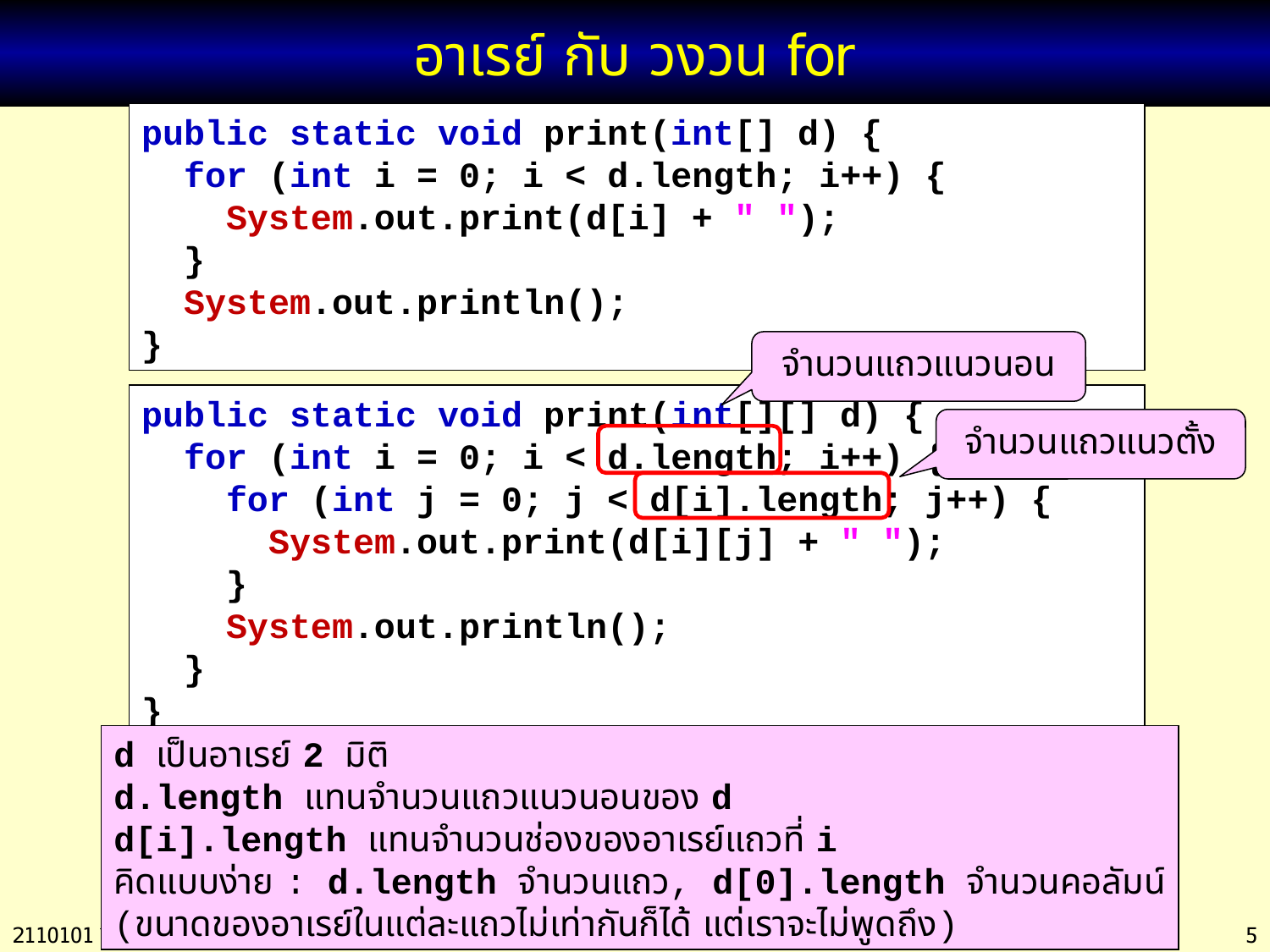

# อาเรย์ กับ วงวน for
public static void print(int[] d) {
  for (int i = 0; i < d.length; i++) {
    System.out.print(d[i] + " ");
  }
  System.out.println();
}
จำนวนแถวแนวนอน

public static void print(int[][] d) {
  for (int i = 0; i < d.length; i++) {
    for (int j = 0; j < d[i].length; j++) {
      System.out.print(d[i][j] + " ");
    }
    System.out.println();
  }
}
จำนวนแถวแนวตั้ง

d เป็นอาเรย์ 2 มิติ
d.length แทนจำนวนแถวแนวนอนของ d
d[i].length แทนจำนวนช่องของอาเรย์แถวที่ i
คิดแบบง่าย : d.length จำนวนแถว, d[0].length จำนวนคอลัมน์
(ขนาดของอาเรย์ในแต่ละแถวไม่เท่ากันก็ได้ แต่เราจะไม่พูดถึง)